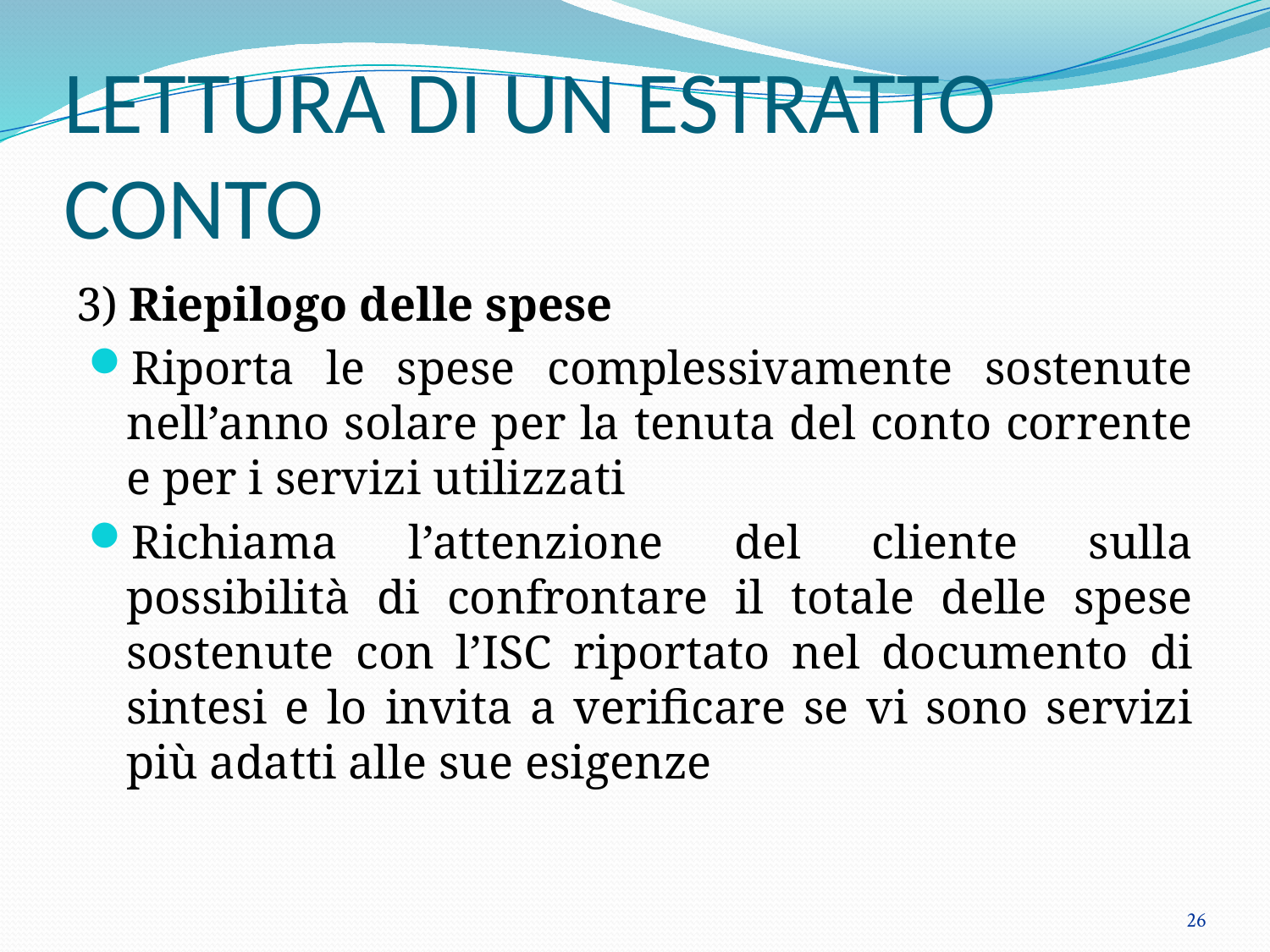

# LETTURA DI UN ESTRATTO CONTO
3) Riepilogo delle spese
Riporta le spese complessivamente sostenute nell’anno solare per la tenuta del conto corrente e per i servizi utilizzati
Richiama l’attenzione del cliente sulla possibilità di confrontare il totale delle spese sostenute con l’ISC riportato nel documento di sintesi e lo invita a verificare se vi sono servizi più adatti alle sue esigenze
26